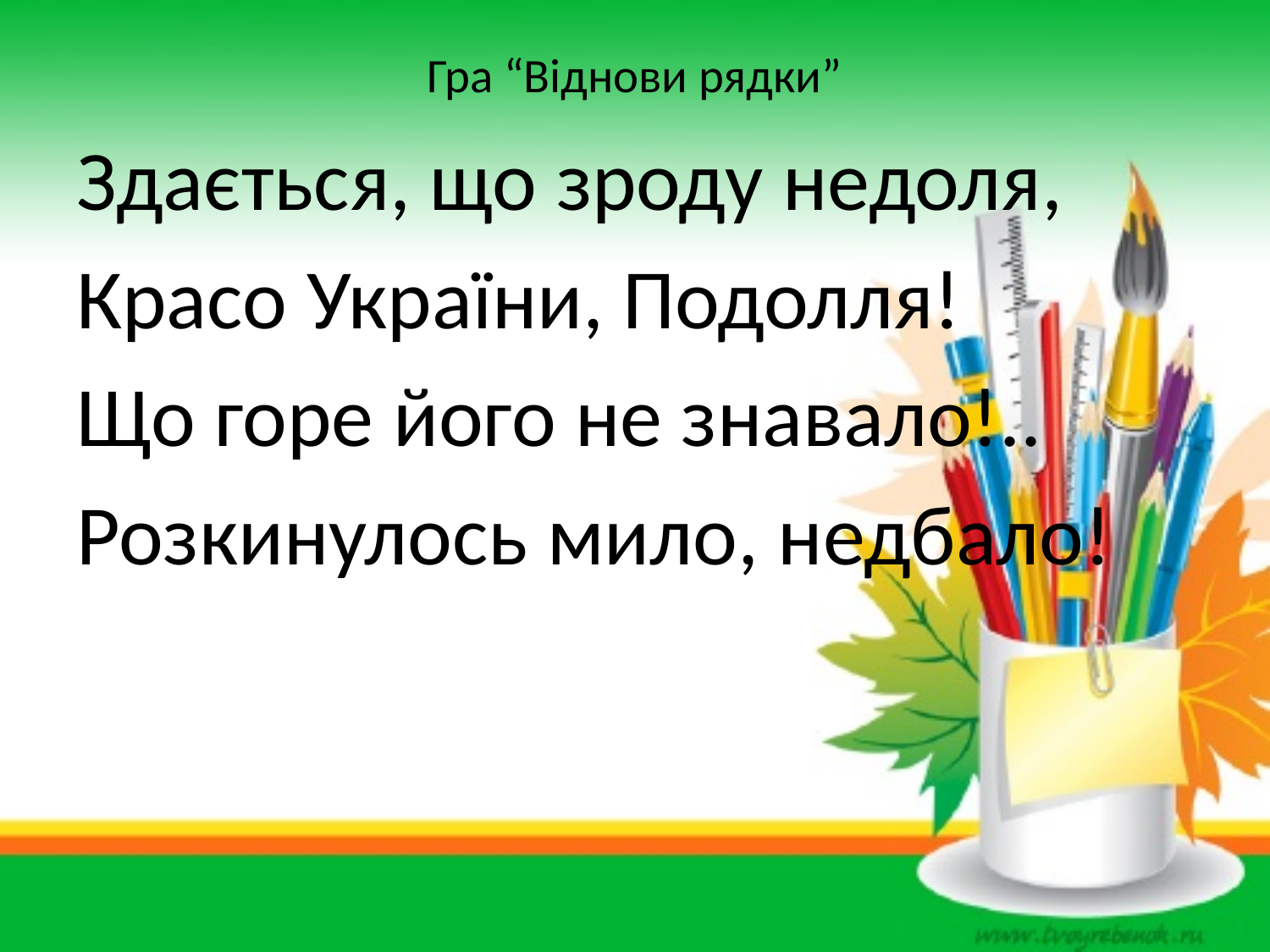

# Гра “Віднови рядки”
Здається, що зроду недоля,
Красо України, Подолля!
Що горе його не знавало!..
Розкинулось мило, недбало!